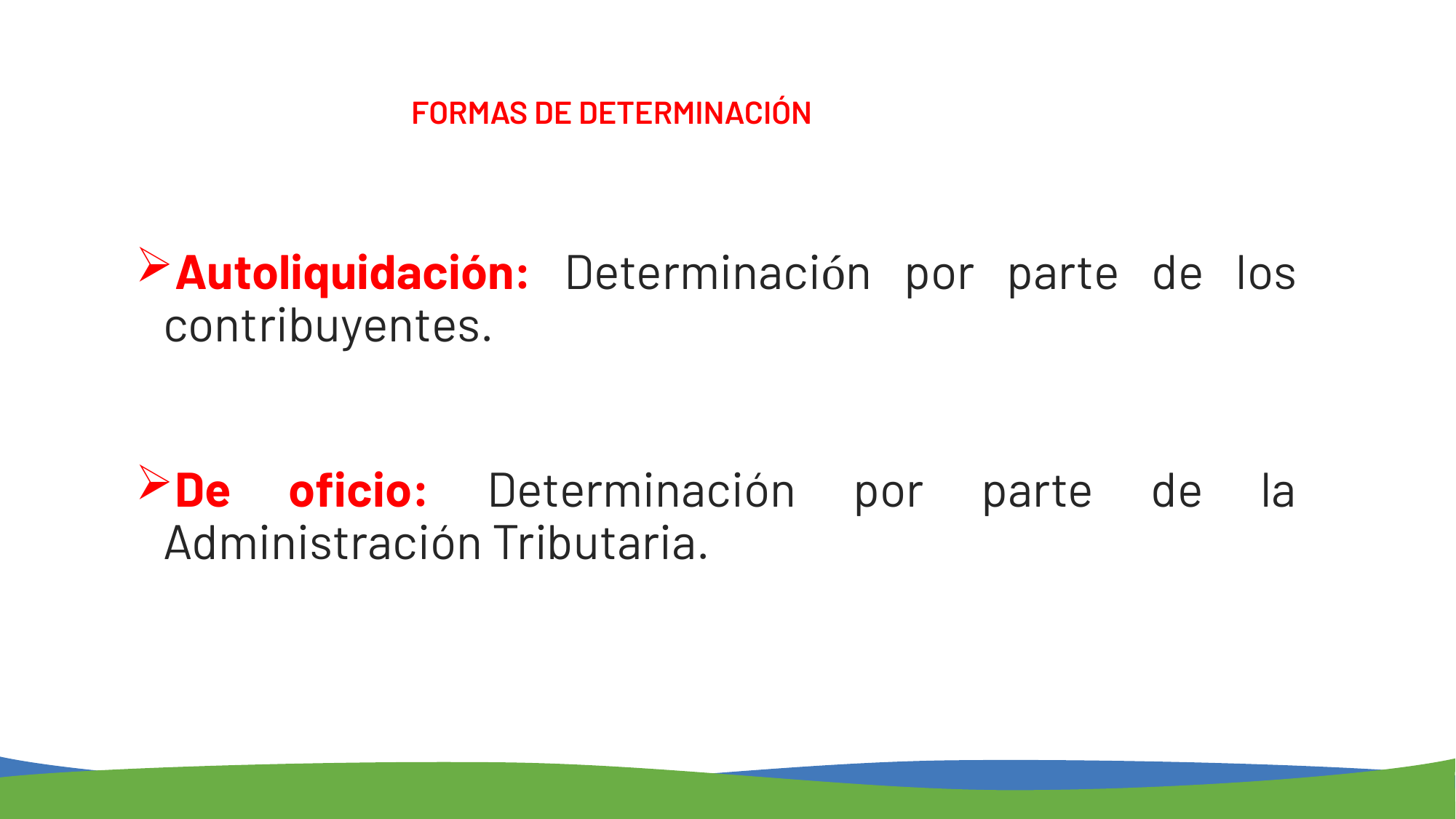

FORMAS DE DETERMINACIÓN

Autoliquidación: Determinación por parte de los contribuyentes.

De oficio: Determinación por parte de la Administración Tributaria.